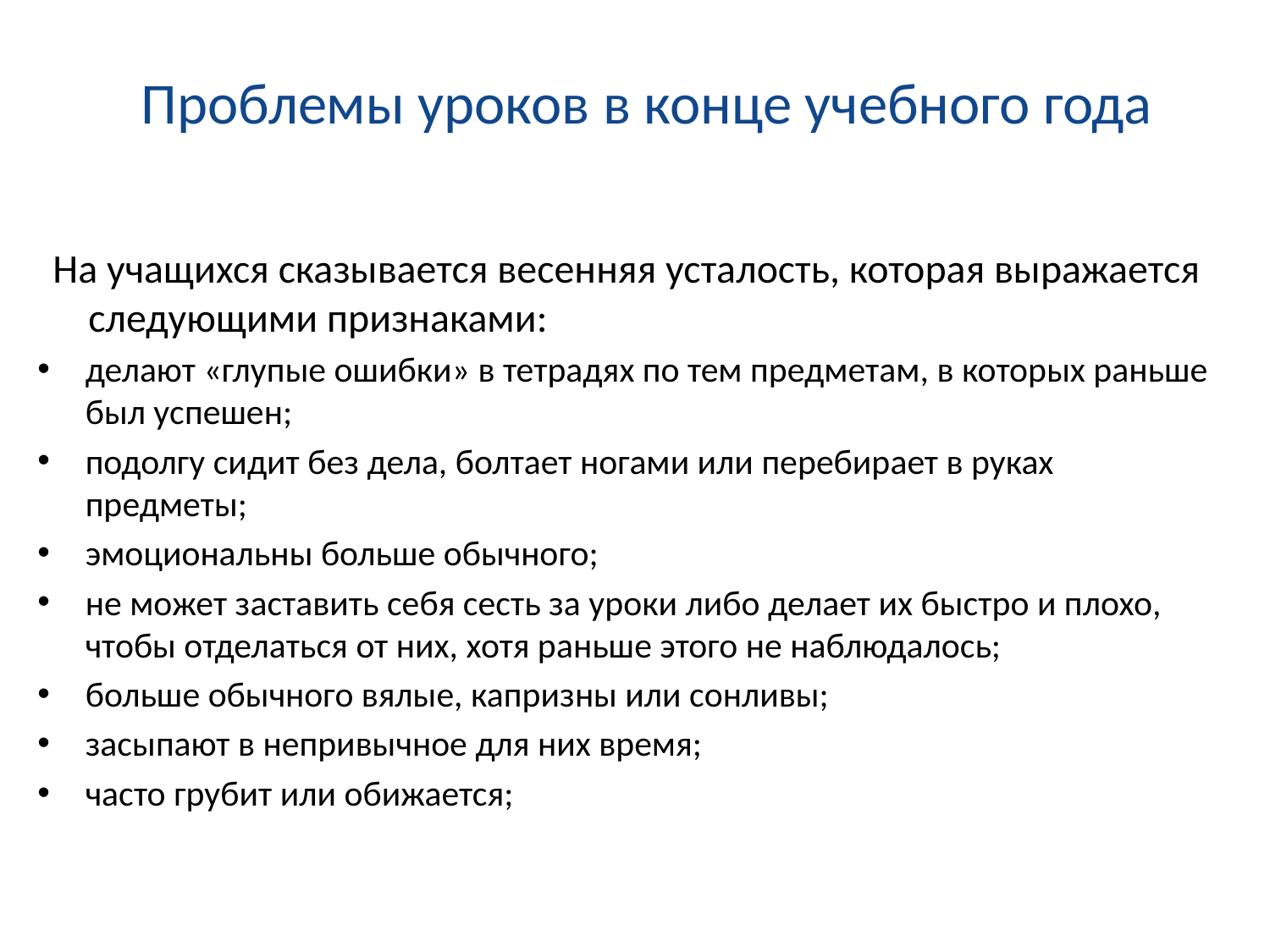

# Проблемы уроков в конце учебного года
На учащихся сказывается весенняя усталость, которая выражается следующими признаками:
делают «глупые ошибки» в тетрадях по тем предметам, в которых раньше был успешен;
подолгу сидит без дела, болтает ногами или перебирает в руках предметы;
эмоциональны больше обычного;
не может заставить себя сесть за уроки либо делает их быстро и плохо, чтобы отделаться от них, хотя раньше этого не наблюдалось;
больше обычного вялые, капризны или сонливы;
засыпают в непривычное для них время;
часто грубит или обижается;